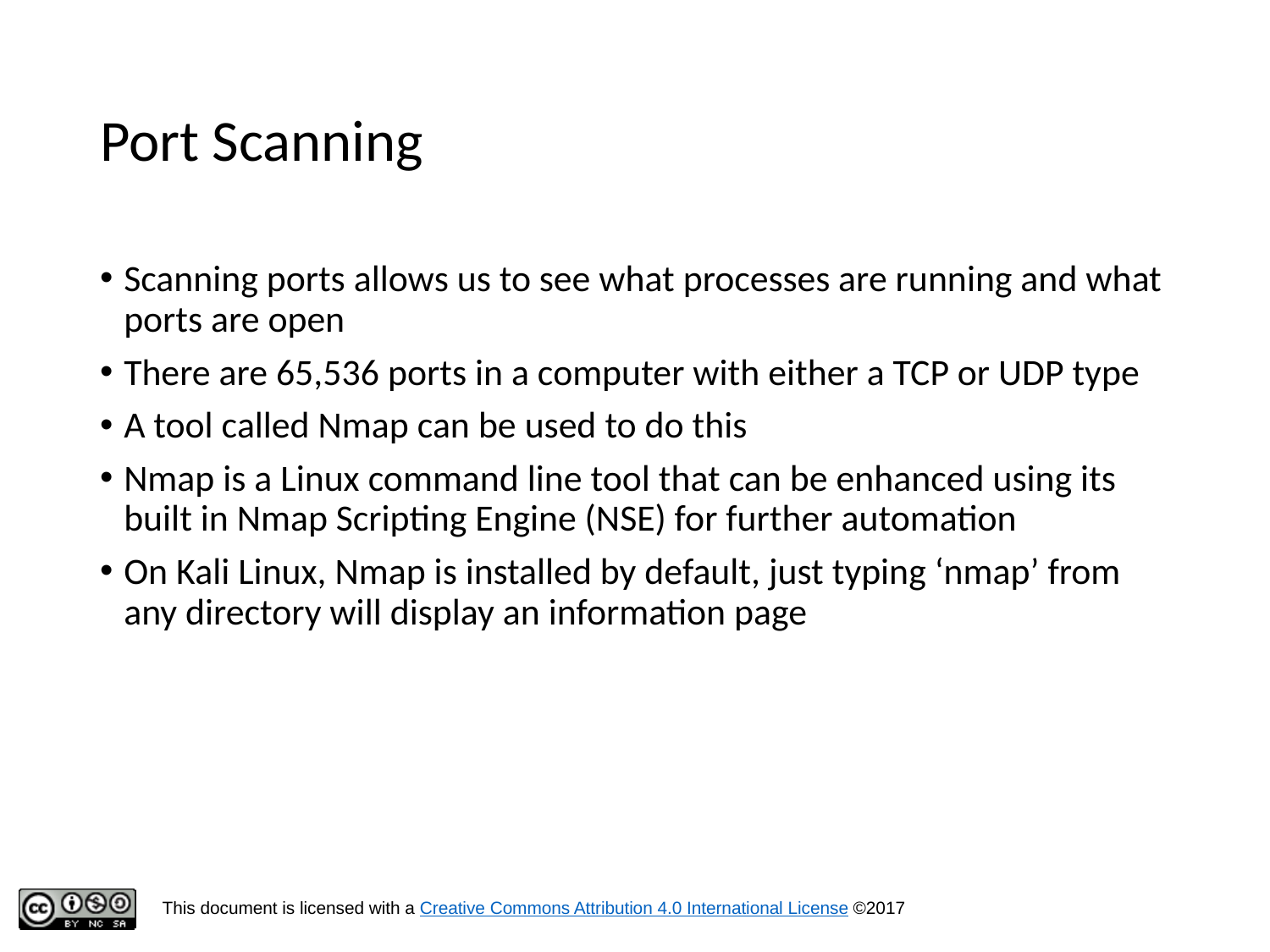

# Port Scanning
Scanning ports allows us to see what processes are running and what ports are open
There are 65,536 ports in a computer with either a TCP or UDP type
A tool called Nmap can be used to do this
Nmap is a Linux command line tool that can be enhanced using its built in Nmap Scripting Engine (NSE) for further automation
On Kali Linux, Nmap is installed by default, just typing ‘nmap’ from any directory will display an information page